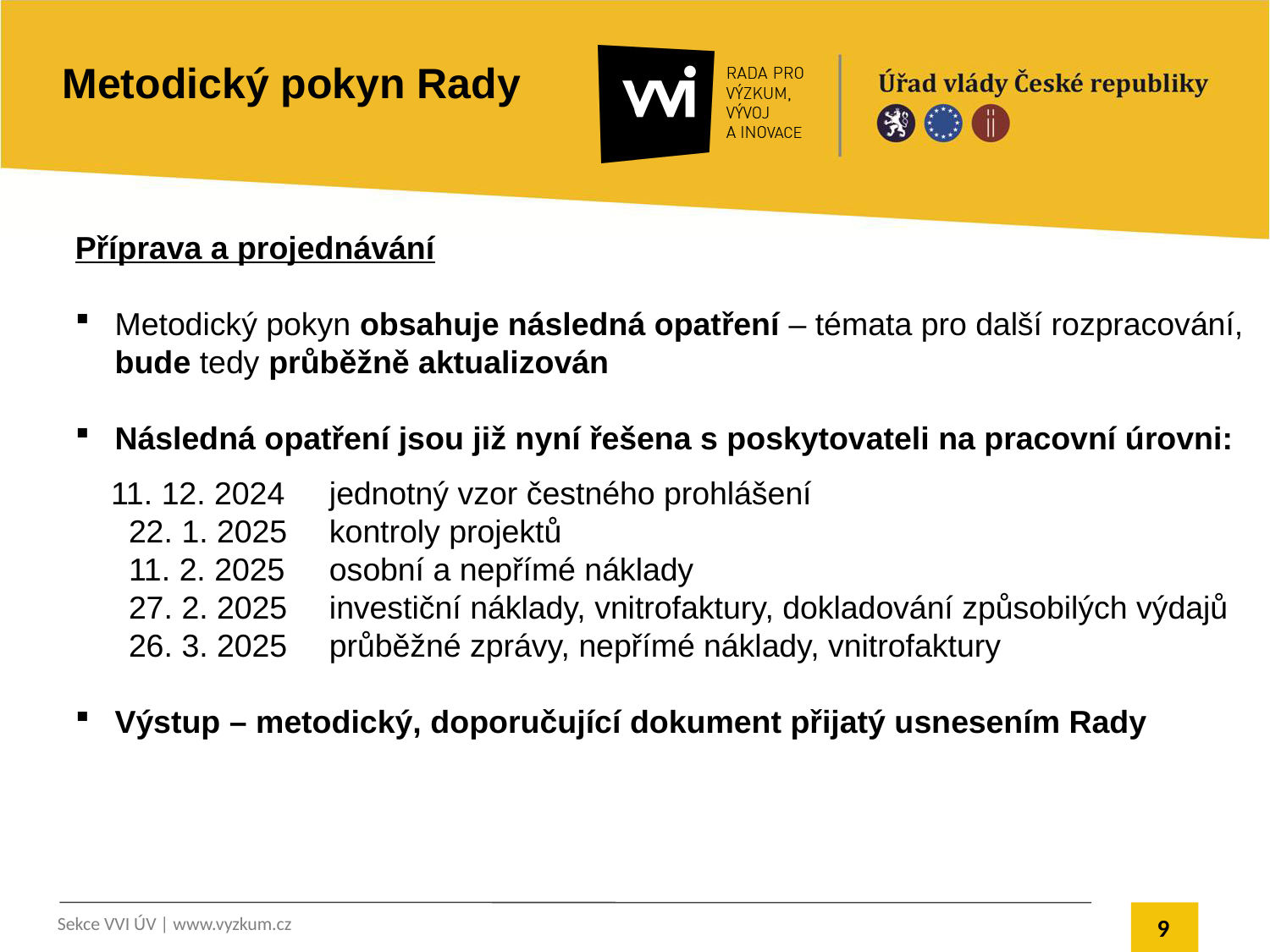

Metodický pokyn Rady
# Příprava a projednávání

Metodický pokyn obsahuje následná opatření – témata pro další rozpracování, bude tedy průběžně aktualizován

Následná opatření jsou již nyní řešena s poskytovateli na pracovní úrovni:

    11. 12. 2024	jednotný vzor čestného prohlášení
      22. 1. 2025	kontroly projektů
      11. 2. 2025	osobní a nepřímé náklady
      27. 2. 2025	investiční náklady, vnitrofaktury, dokladování způsobilých výdajů
      26. 3. 2025	průběžné zprávy, nepřímé náklady, vnitrofaktury

Výstup – metodický, doporučující dokument přijatý usnesením Rady

9
Sekce VVI ÚV | www.vyzkum.cz